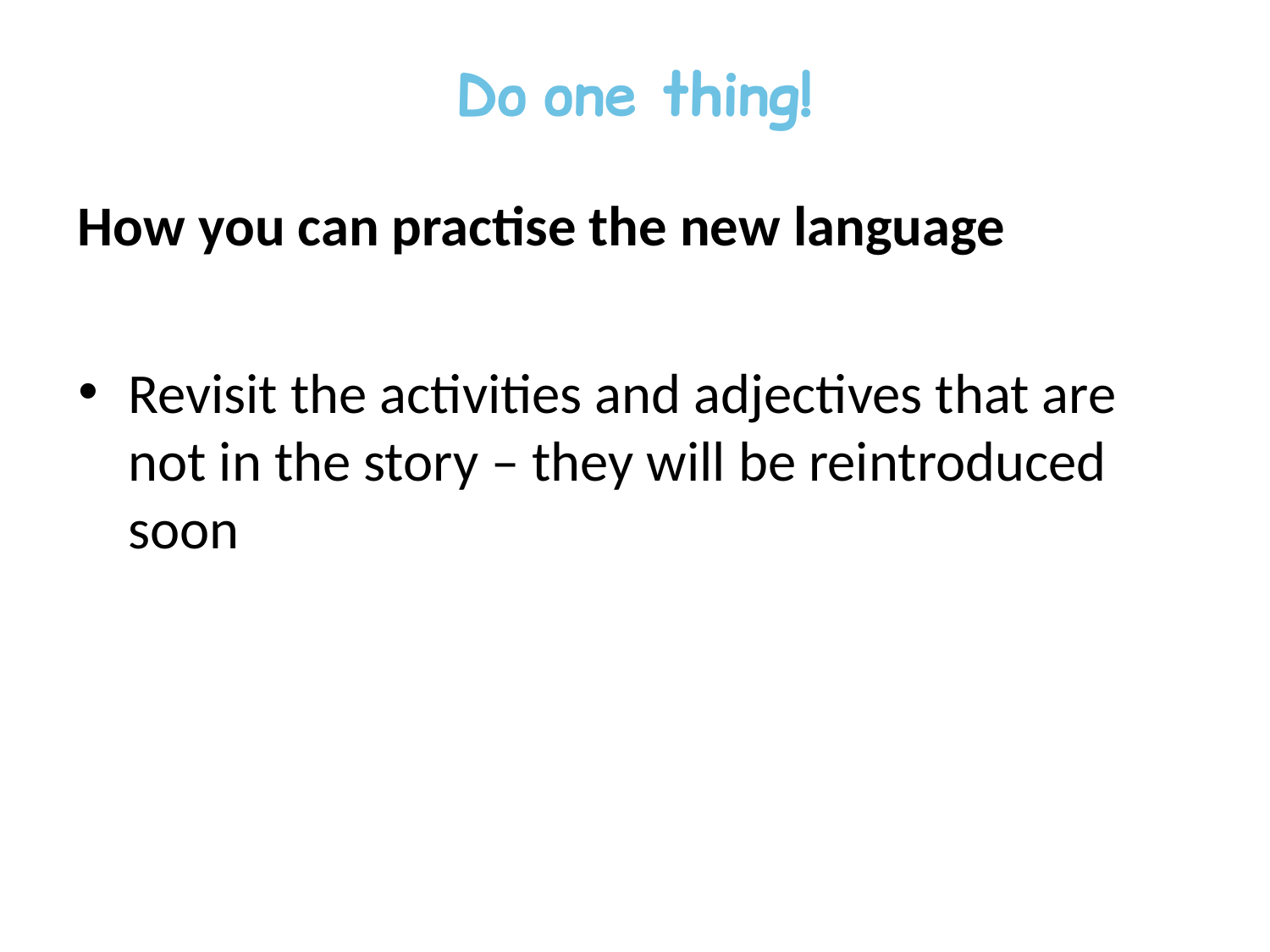

# Do one thing!
How you can practise the new language
Revisit the activities and adjectives that are not in the story – they will be reintroduced soon